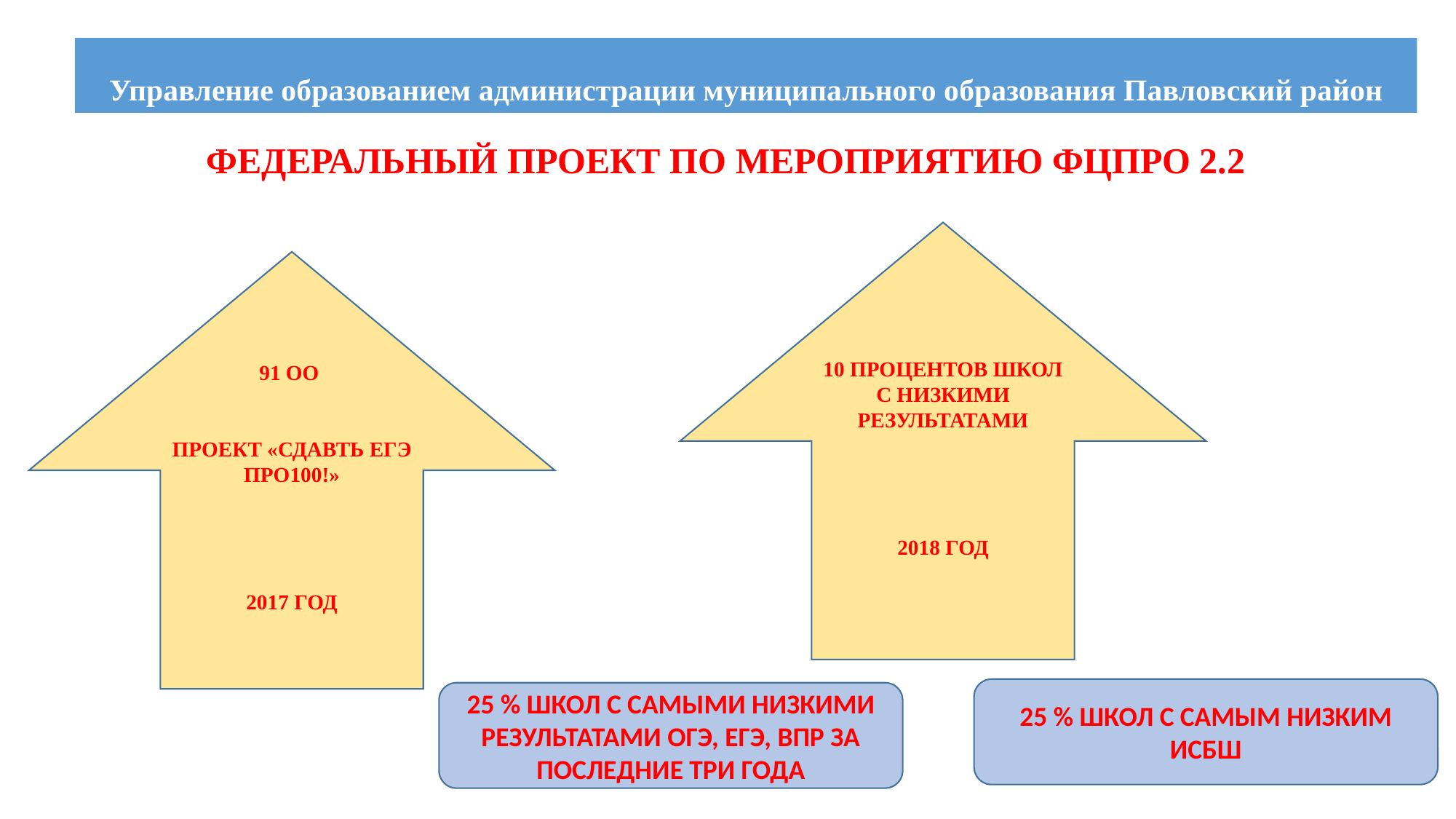

# Управление образованием администрации муниципального образования Павловский район
ФЕДЕРАЛЬНЫЙ ПРОЕКТ ПО МЕРОПРИЯТИЮ ФЦПРО 2.2

10 ПРОЦЕНТОВ ШКОЛ С НИЗКИМИ РЕЗУЛЬТАТАМИ

2018 ГОД

91 ОО

ПРОЕКТ «СДАВТЬ ЕГЭ ПРО100!»

2017 ГОД

25 % ШКОЛ С САМЫМ НИЗКИМ ИСБШ
25 % ШКОЛ С САМЫМИ НИЗКИМИ РЕЗУЛЬТАТАМИ ОГЭ, ЕГЭ, ВПР ЗА ПОСЛЕДНИЕ ТРИ ГОДА